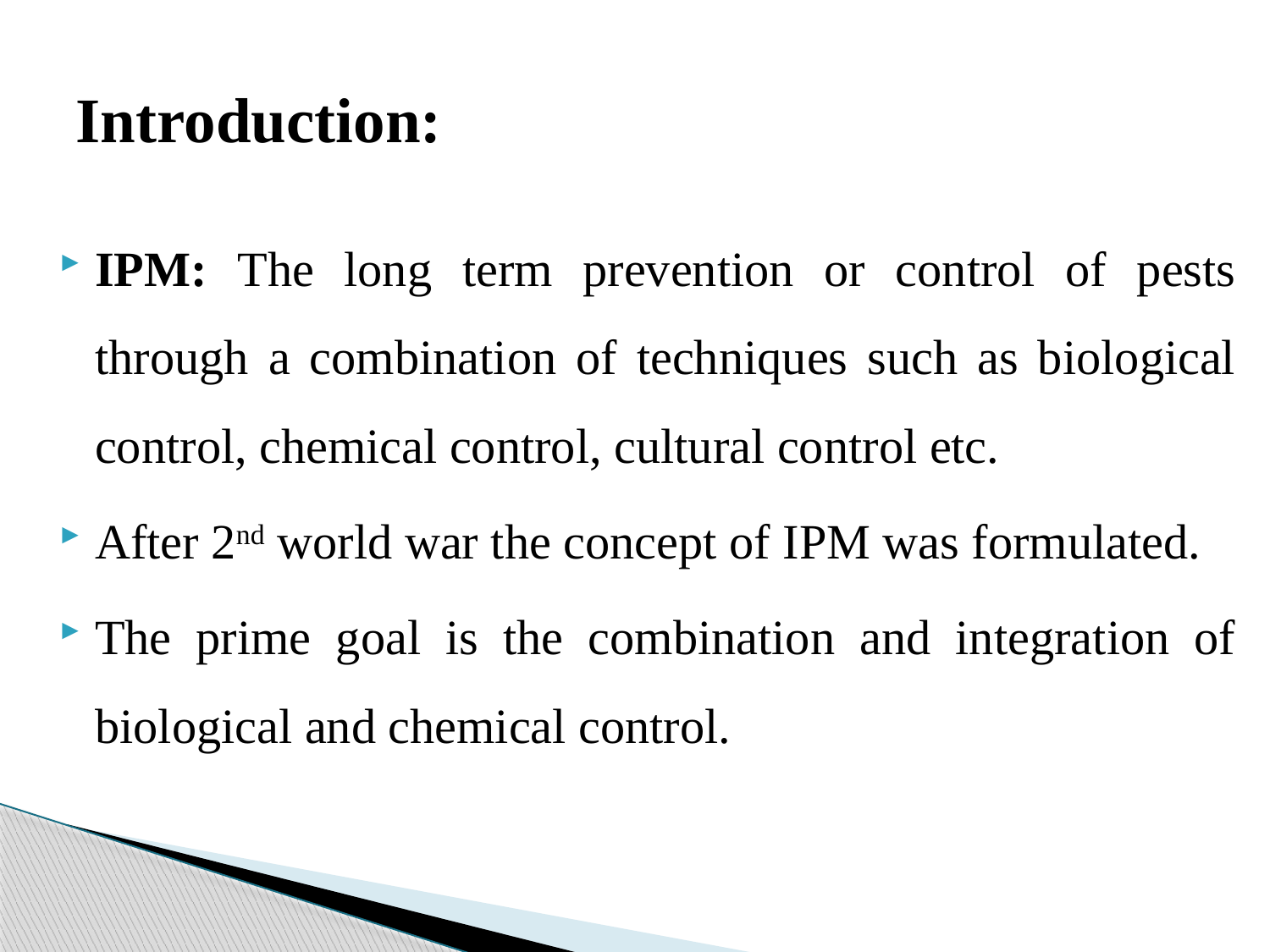

# Introduction:
IPM: The long term prevention or control of pests through a combination of techniques such as biological control, chemical control, cultural control etc.
After 2nd world war the concept of IPM was formulated.
The prime goal is the combination and integration of biological and chemical control.